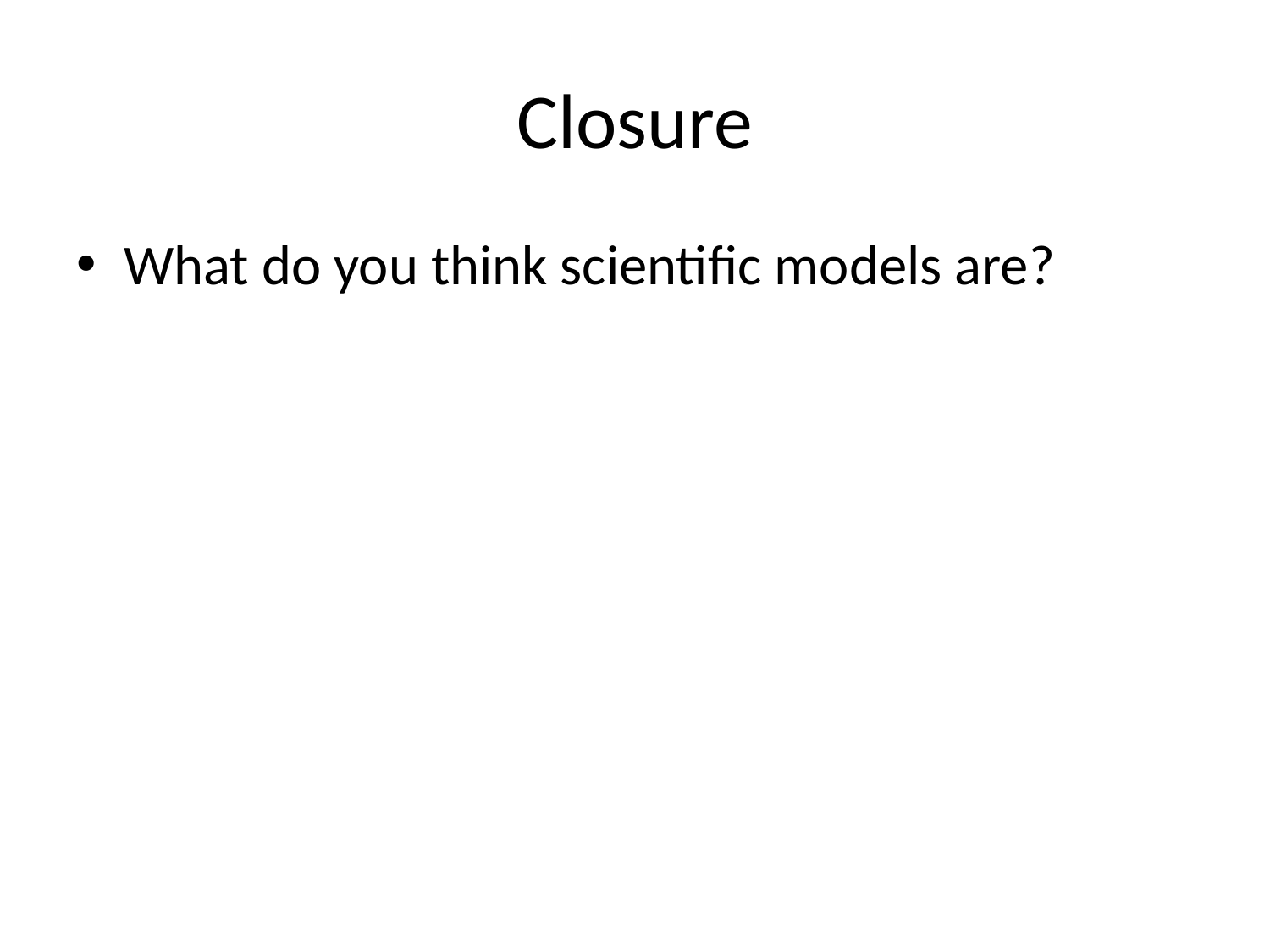

# Closure
What do you think scientific models are?